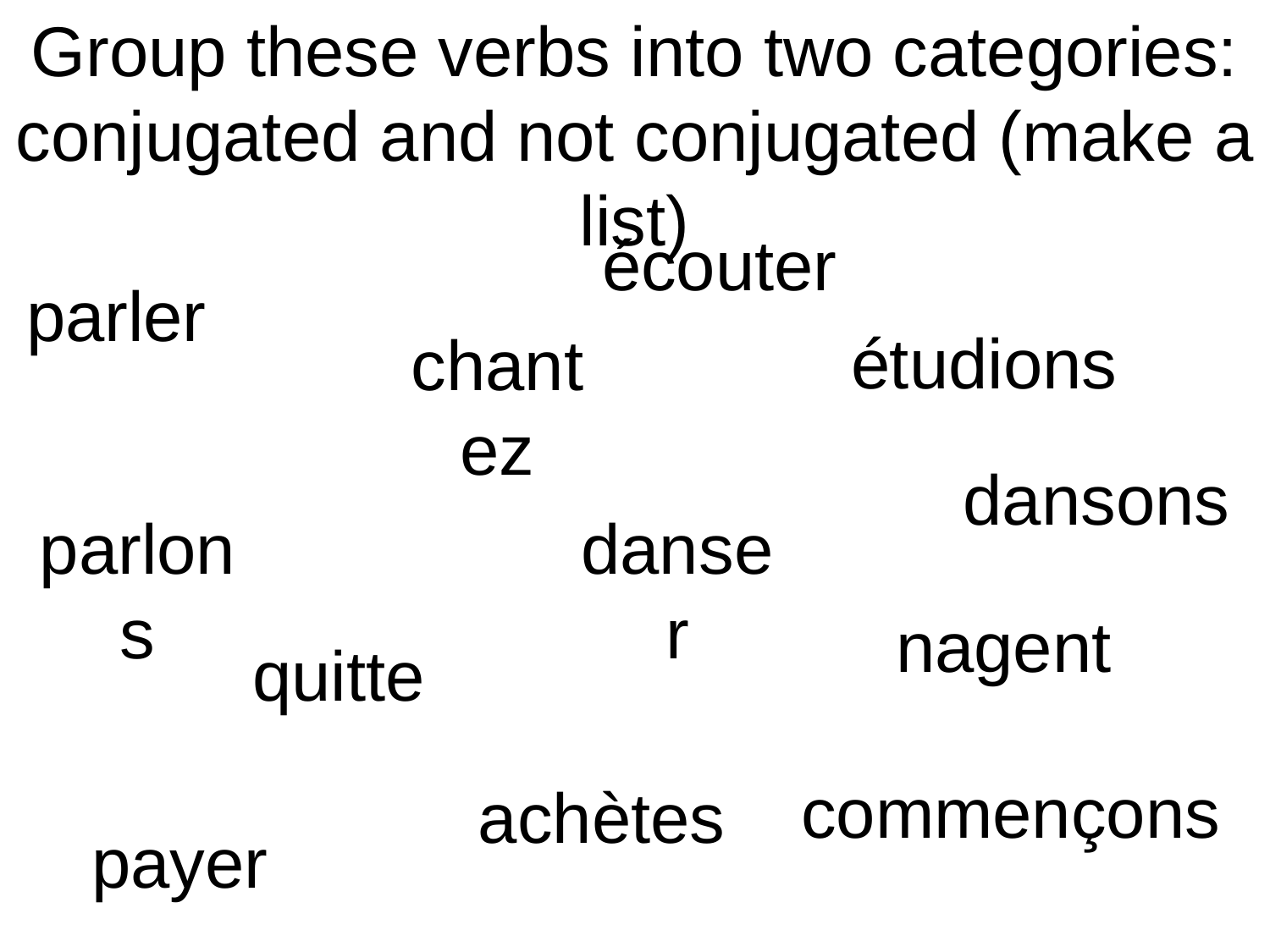

Group these verbs into two categories: conjugated and not conjugated (make a list)
écouter
parler
étudions
chantez
dansons
parlons
danser
nagent
quitte
commençons
achètes
payer